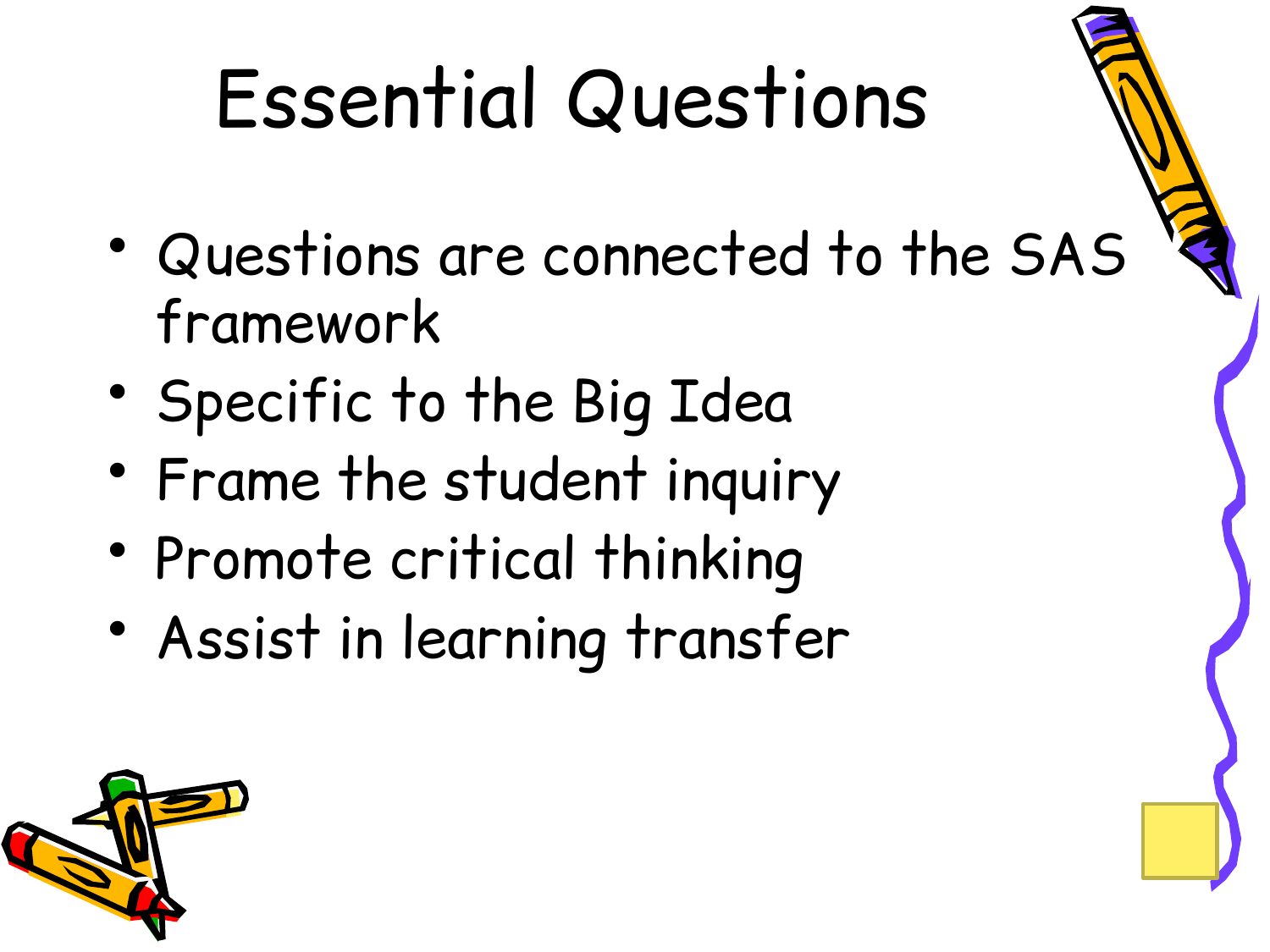

# Essential Questions
Questions are connected to the SAS framework
Specific to the Big Idea
Frame the student inquiry
Promote critical thinking
Assist in learning transfer